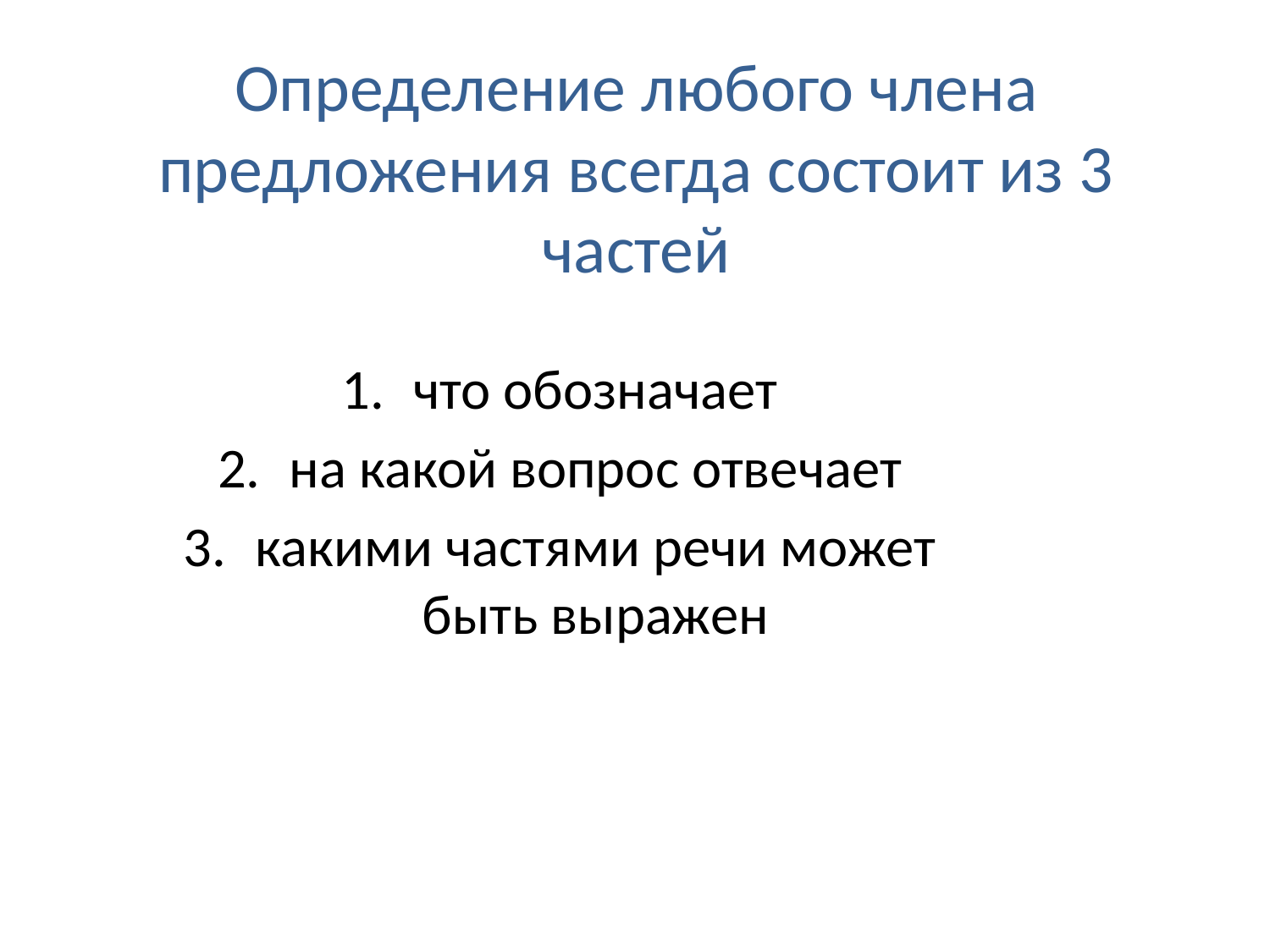

# Определение любого члена предложения всегда состоит из 3 частей
что обозначает
на какой вопрос отвечает
какими частями речи может быть выражен